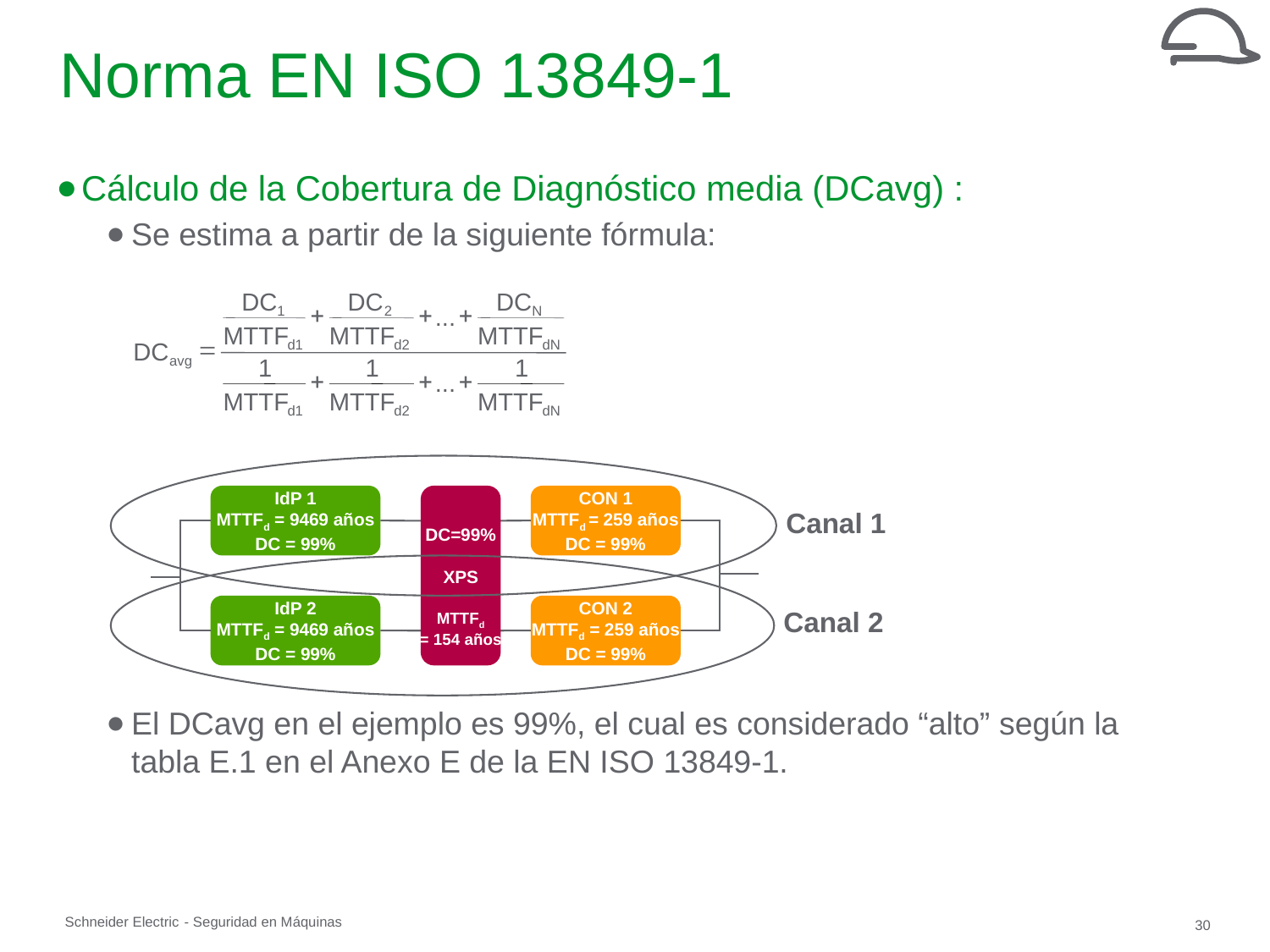

# Norma EN ISO 13849-1
Cálculo de la Cobertura de Diagnóstico media (DCavg) :
Se estima a partir de la siguiente fórmula:

El DCavg en el ejemplo es 99%, el cual es considerado “alto” según la  tabla E.1 en el Anexo E de la EN ISO 13849-1.

DC
DC
DC
+
+
+
...
1
2
N

MTTF
MTTF
MTTF
=
DC
d1
d2
dN
avg
1
1
1

+
+
+
...

MTTF
MTTF
MTTF
d1
d2
dN

IdP 1
MTTFd = 9469 años
DC = 99%

DC=99%

XPS
MTTFd
= 154 años
CON 1
MTTFd = 259 años
DC = 99%
Canal 1

IdP 2
MTTFd = 9469 años
DC = 99%
CON 2
MTTFd = 259 años
DC = 99%
Canal 2